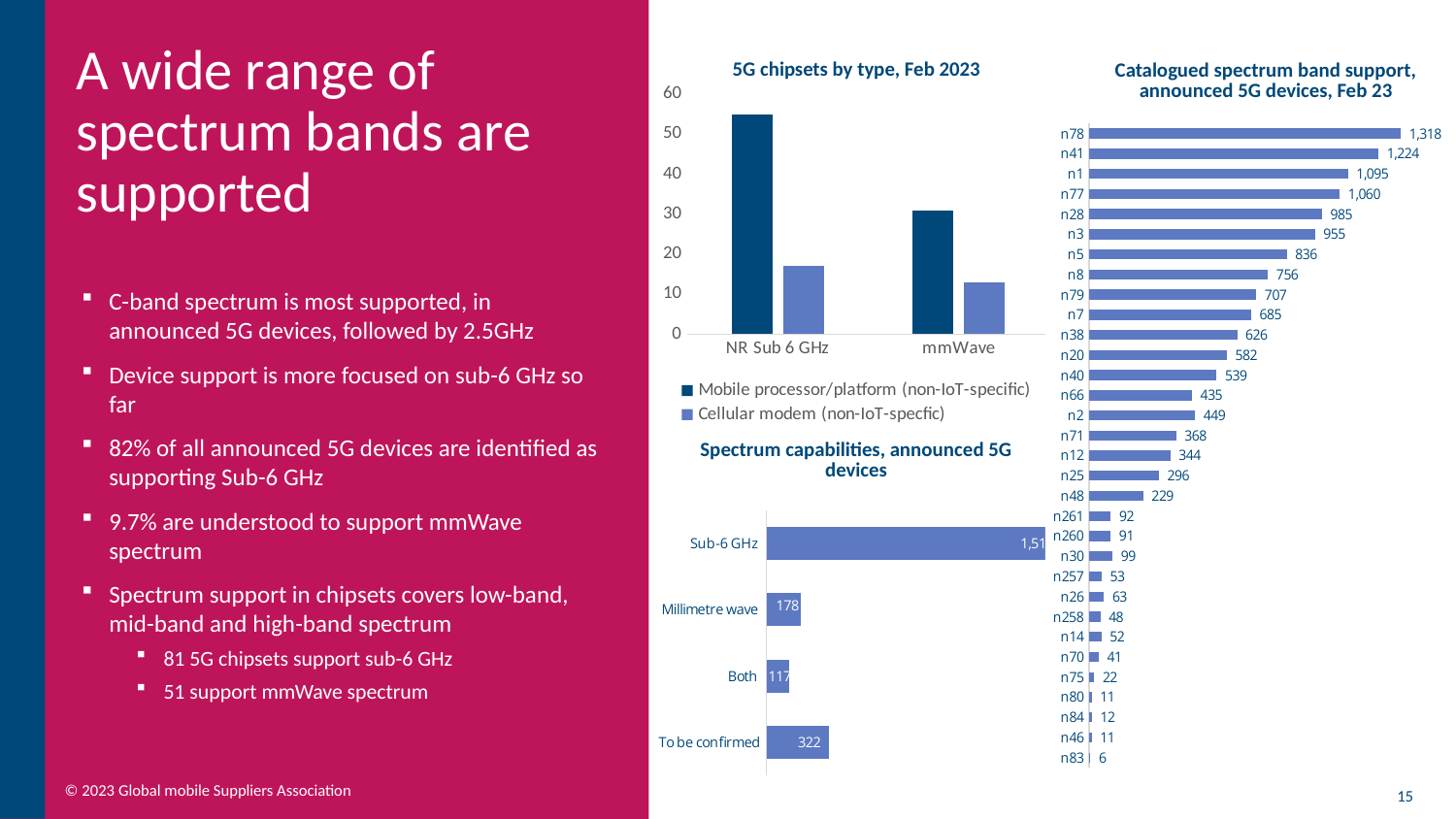

5G chipsets by type, Feb 2023
Catalogued spectrum band support, announced 5G devices, Feb 23
# A wide range of spectrum bands are supported

### Chart

| Category | Mobile processor/platform (non-IoT-specific) | Cellular modem (non-IoT-specfic) |
|---|---|---|
| NR Sub 6 GHz | 55.0 | 17.0 |
| mmWave | 31.0 | 13.0 |

### Chart

| Category |  |
|---|---|
| n83 | 6.0 |
| n46 | 11.0 |
| n84 | 12.0 |
| n80 | 11.0 |
| n75 | 22.0 |
| n70 | 41.0 |
| n14 | 52.0 |
| n258 | 48.0 |
| n26 | 63.0 |
| n257 | 53.0 |
| n30 | 99.0 |
| n260 | 91.0 |
| n261 | 92.0 |
| n48 | 229.0 |
| n25 | 296.0 |
| n12 | 344.0 |
| n71 | 368.0 |
| n2 | 449.0 |
| n66 | 435.0 |
| n40 | 539.0 |
| n20 | 582.0 |
| n38 | 626.0 |
| n7 | 685.0 |
| n79 | 707.0 |
| n8 | 756.0 |
| n5 | 836.0 |
| n3 | 955.0 |
| n28 | 985.0 |
| n77 | 1060.0 |
| n1 | 1095.0 |
| n41 | 1224.0 |
| n78 | 1318.0 |
C-band spectrum is most supported, in announced 5G devices, followed by 2.5GHz
Device support is more focused on sub-6 GHz so far
82% of all announced 5G devices are identified as supporting Sub-6 GHz
9.7% are understood to support mmWave spectrum
Spectrum support in chipsets covers low-band, mid-band and high-band spectrum
81 5G chipsets support sub-6 GHz
51 support mmWave spectrum
Spectrum capabilities, announced 5G devices

### Chart

| Category |  |
|---|---|
|  To be confirmed  | 322.0 |
|  Both  | 117.0 |
|  Millimetre wave  | 178.0 |
|  Sub-6 GHz  | 1517.0 |
15